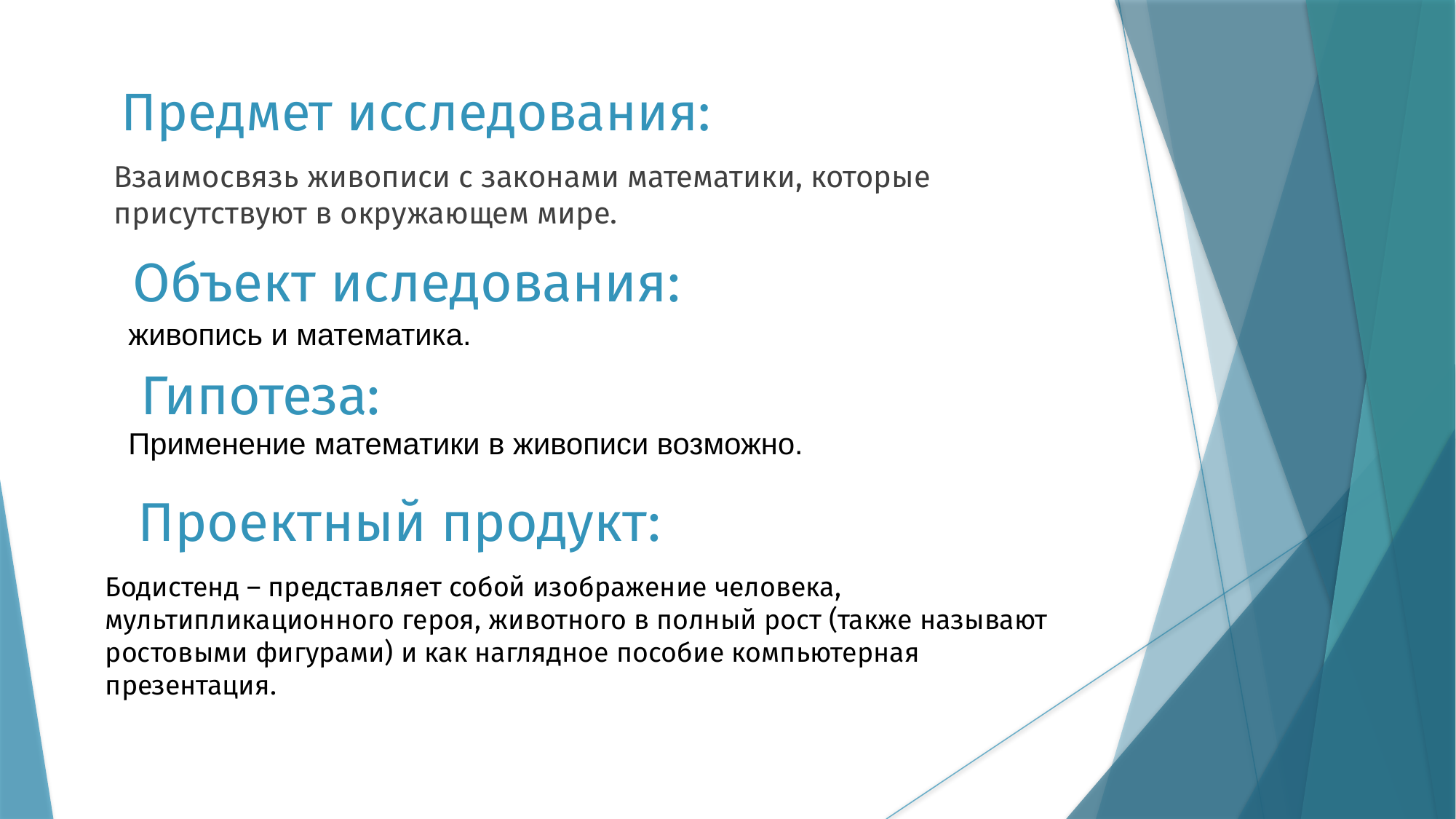

# Предмет исследования:
Взаимосвязь живописи с законами математики, которые присутствуют в окружающем мире.
Объект иследования:
живопись и математика.
Гипотеза:
Применение математики в живописи возможно.
Проектный продукт:
Бодистенд – представляет собой изображение человека, мультипликационного героя, животного в полный рост (также называют ростовыми фигурами) и как наглядное пособие компьютерная презентация.